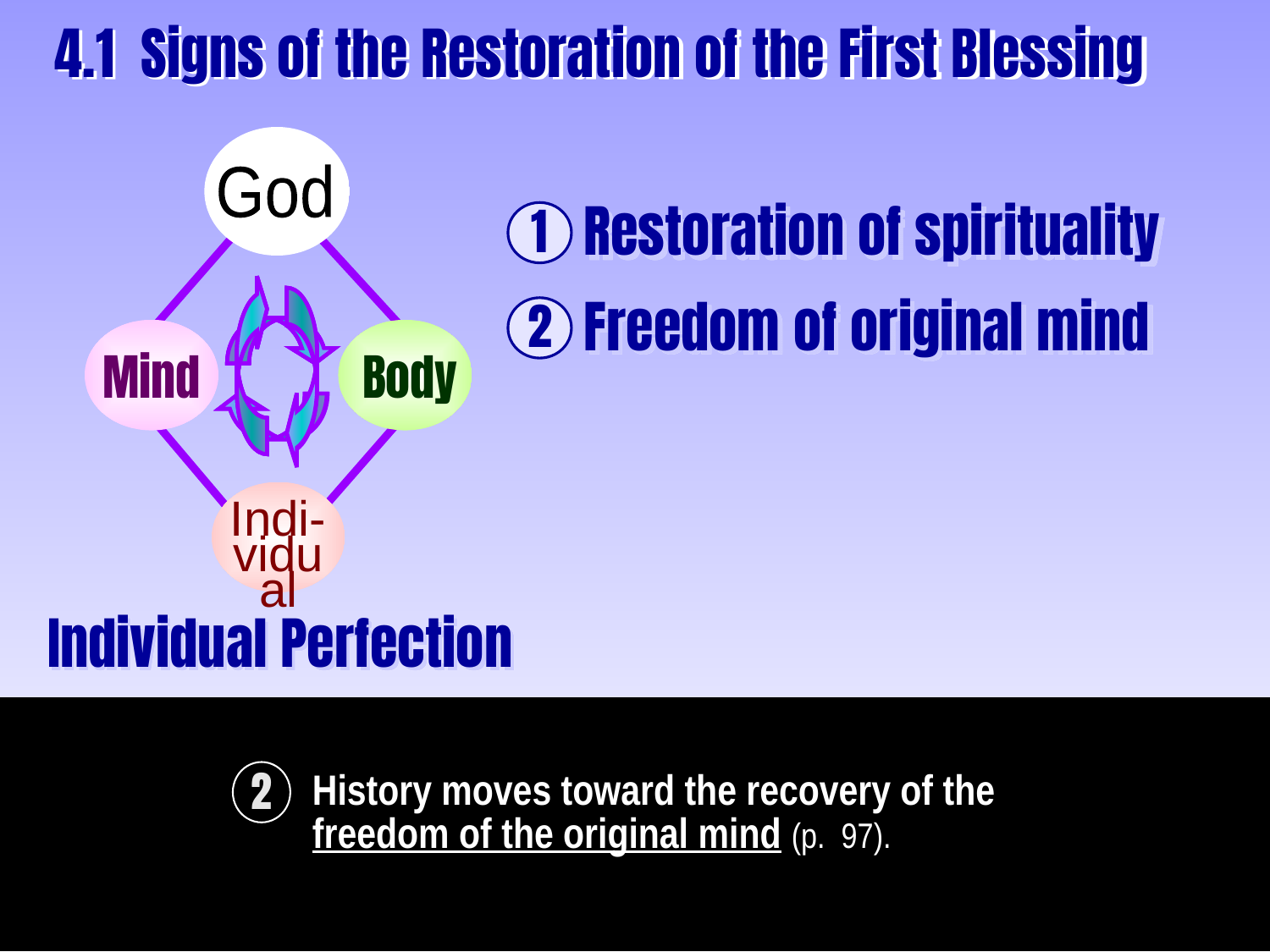

4.1  Signs of the Restoration of the First Blessing

God

Mind

Body

Indi-
vidual

Restoration of spirituality
1
Freedom of original mind
2
Individual Perfection

2
History moves toward the recovery of the freedom of the original mind (p.  97).